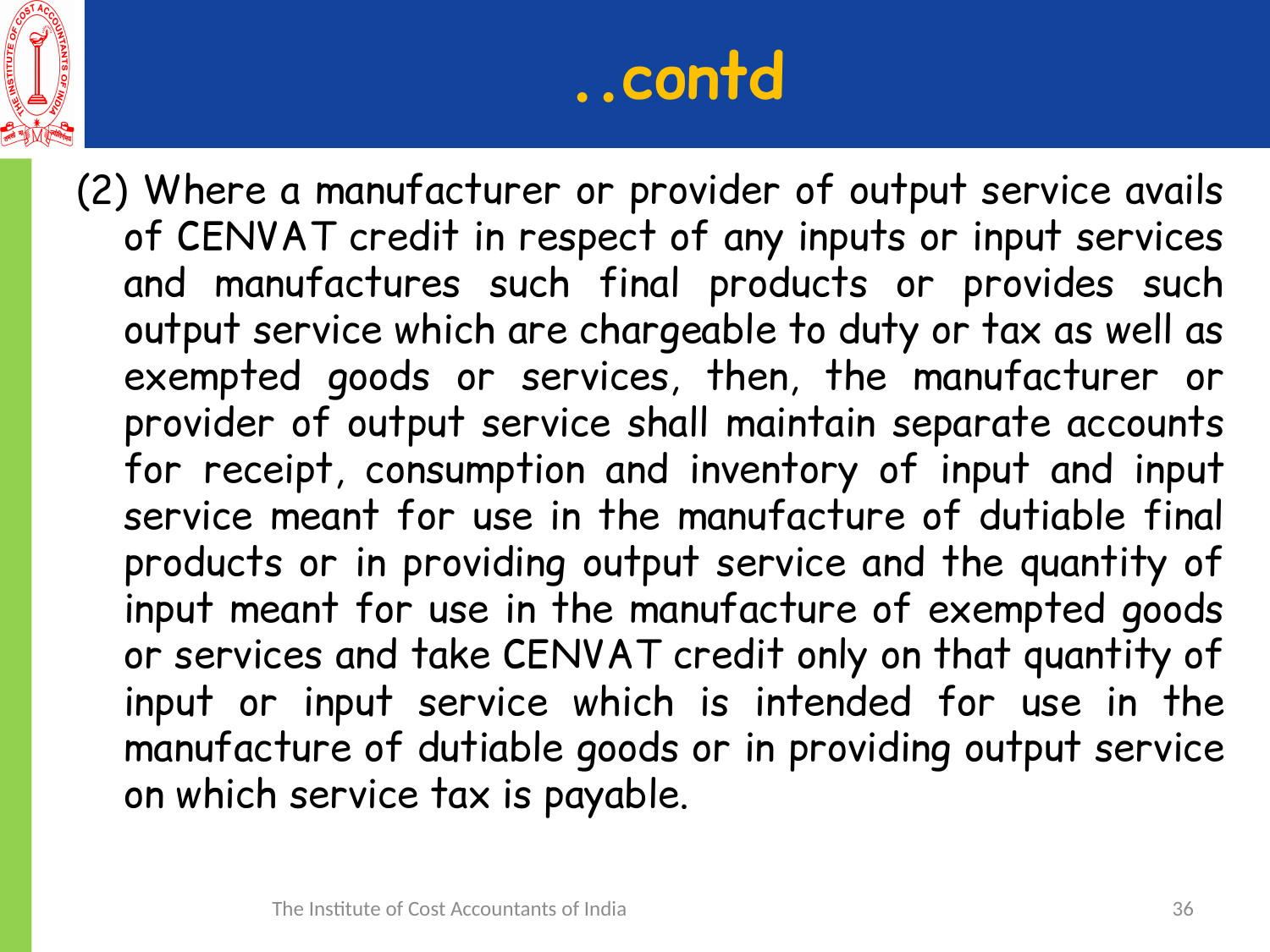

# ..contd
(2) Where a manufacturer or provider of output service avails of CENVAT credit in respect of any inputs or input services and manufactures such final products or provides such output service which are chargeable to duty or tax as well as exempted goods or services, then, the manufacturer or provider of output service shall maintain separate accounts for receipt, consumption and inventory of input and input service meant for use in the manufacture of dutiable final products or in providing output service and the quantity of input meant for use in the manufacture of exempted goods or services and take CENVAT credit only on that quantity of input or input service which is intended for use in the manufacture of dutiable goods or in providing output service on which service tax is payable.

The Institute of Cost Accountants of India
36